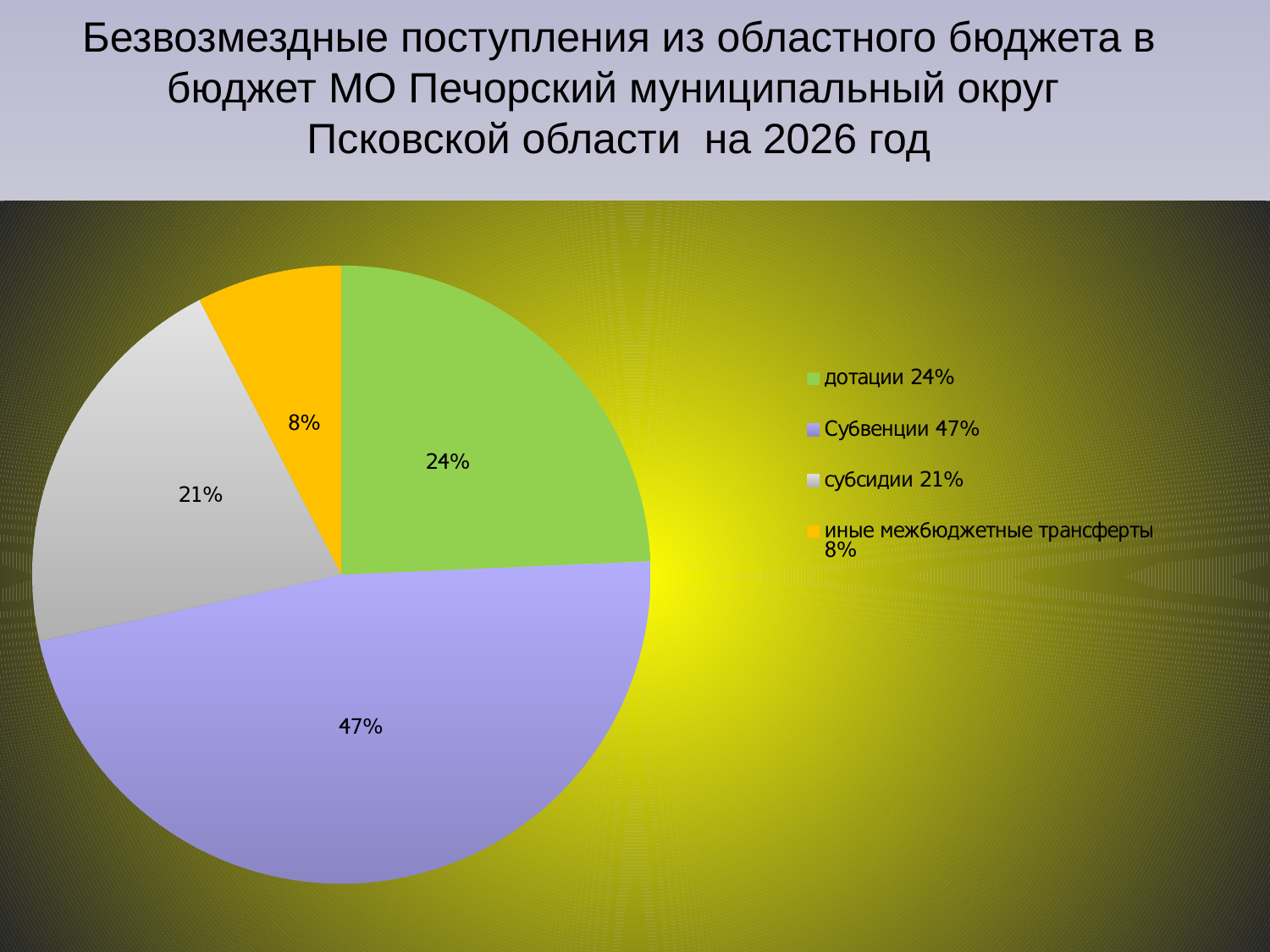

# Безвозмездные поступления из областного бюджета в бюджет МО Печорский муниципальный округ Псковской области  на 2026 год

### Chart

| Category |  |
|---|---|
| дотации 24% | 113120.0 |
| Субвенции 47% | 219733.0 |
| субсидии 21% | 97125.0 |
| иные межбюджетные трансферты 8% | 35286.0 |

[unsupported chart]

[unsupported chart]